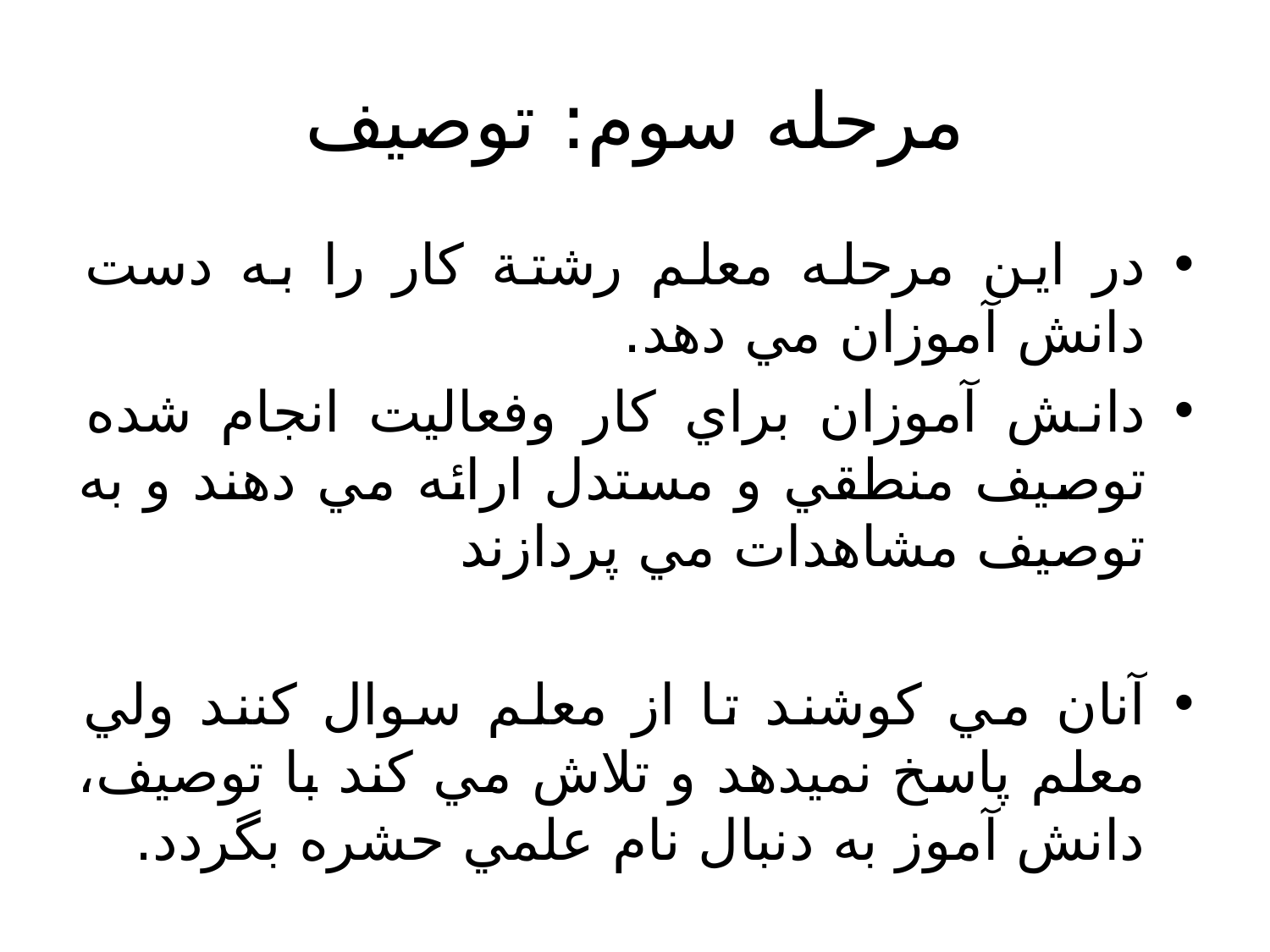

# مرحله سوم: توصيف
در اين مرحله معلم رشتة كار را به دست دانش آموزان مي دهد.
دانش آموزان براي كار وفعاليت انجام شده توصيف منطقي و مستدل ارائه مي دهند و به توصيف مشاهدات مي پردازند

آنان مي كوشند تا از معلم سوال كنند ولي معلم پاسخ نميدهد و تلاش مي كند با توصيف، دانش آموز به دنبال نام علمي حشره بگردد.